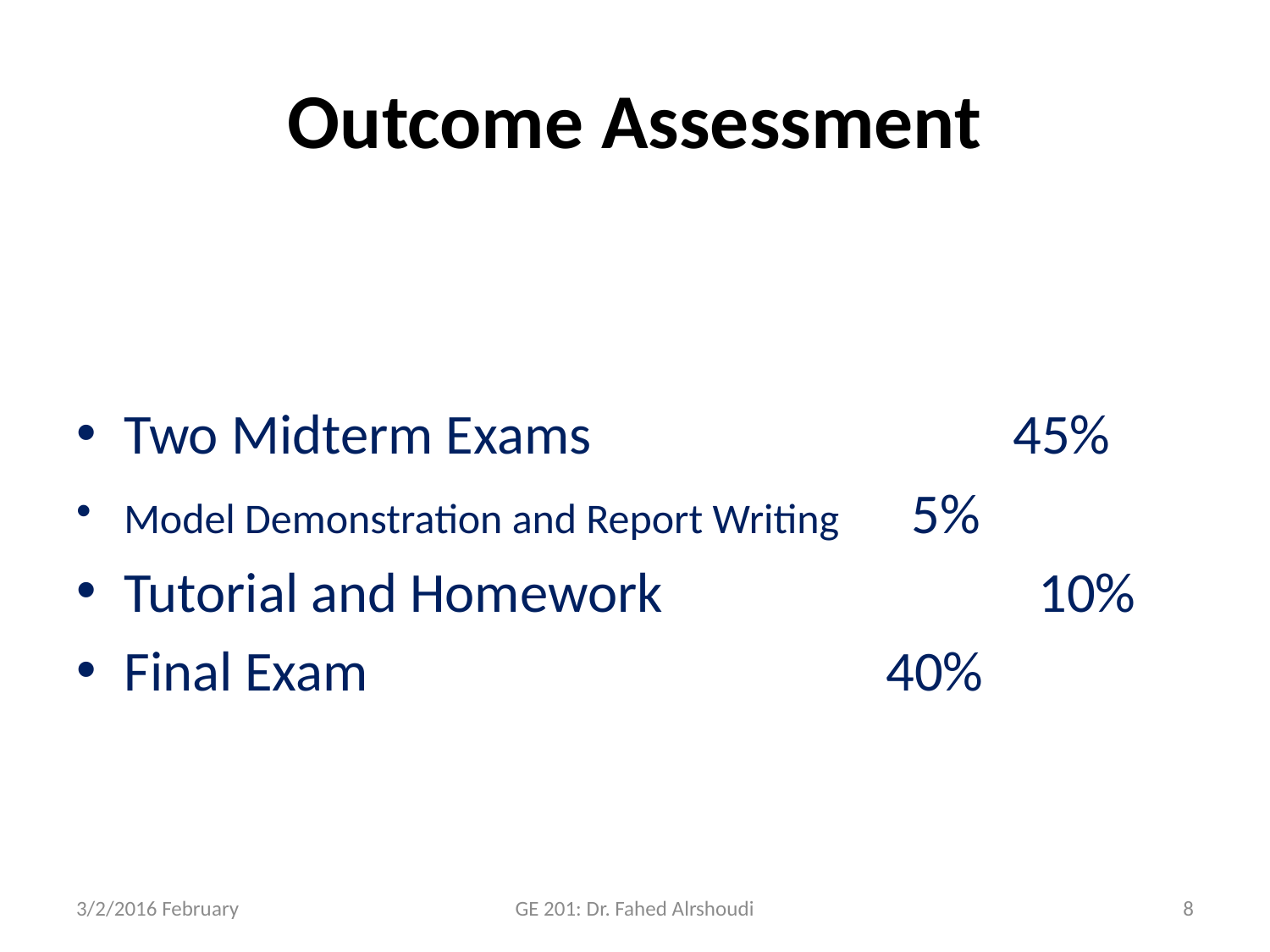

# Outcome Assessment
Two Midterm Exams				45%
Model Demonstration and Report Writing	  5%
Tutorial and Homework			  10%
Final Exam					40%
3/2/2016 February
GE 201: Dr. Fahed Alrshoudi
8